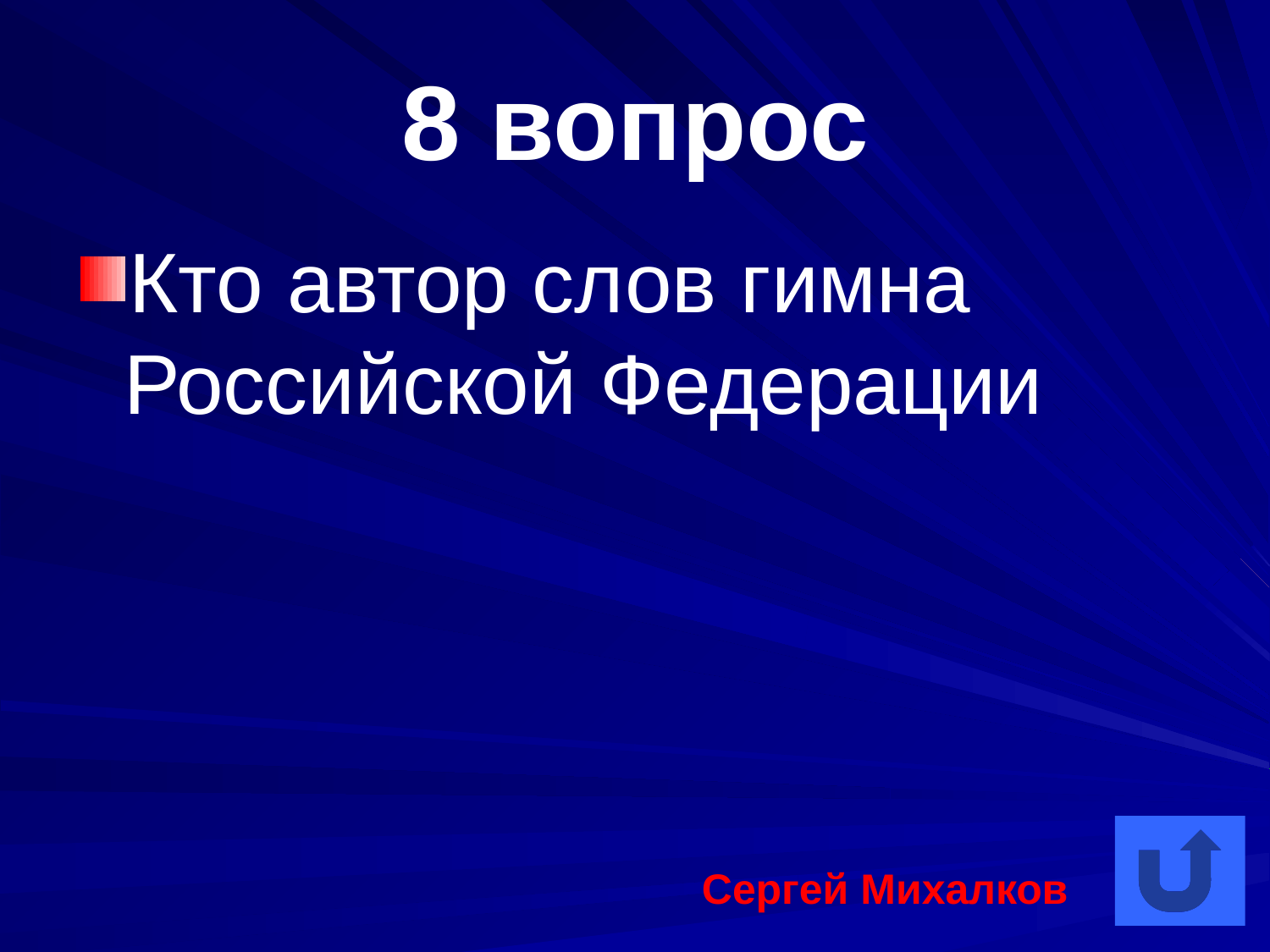

# 8 вопрос
Кто автор слов гимна Российской Федерации

Сергей Михалков